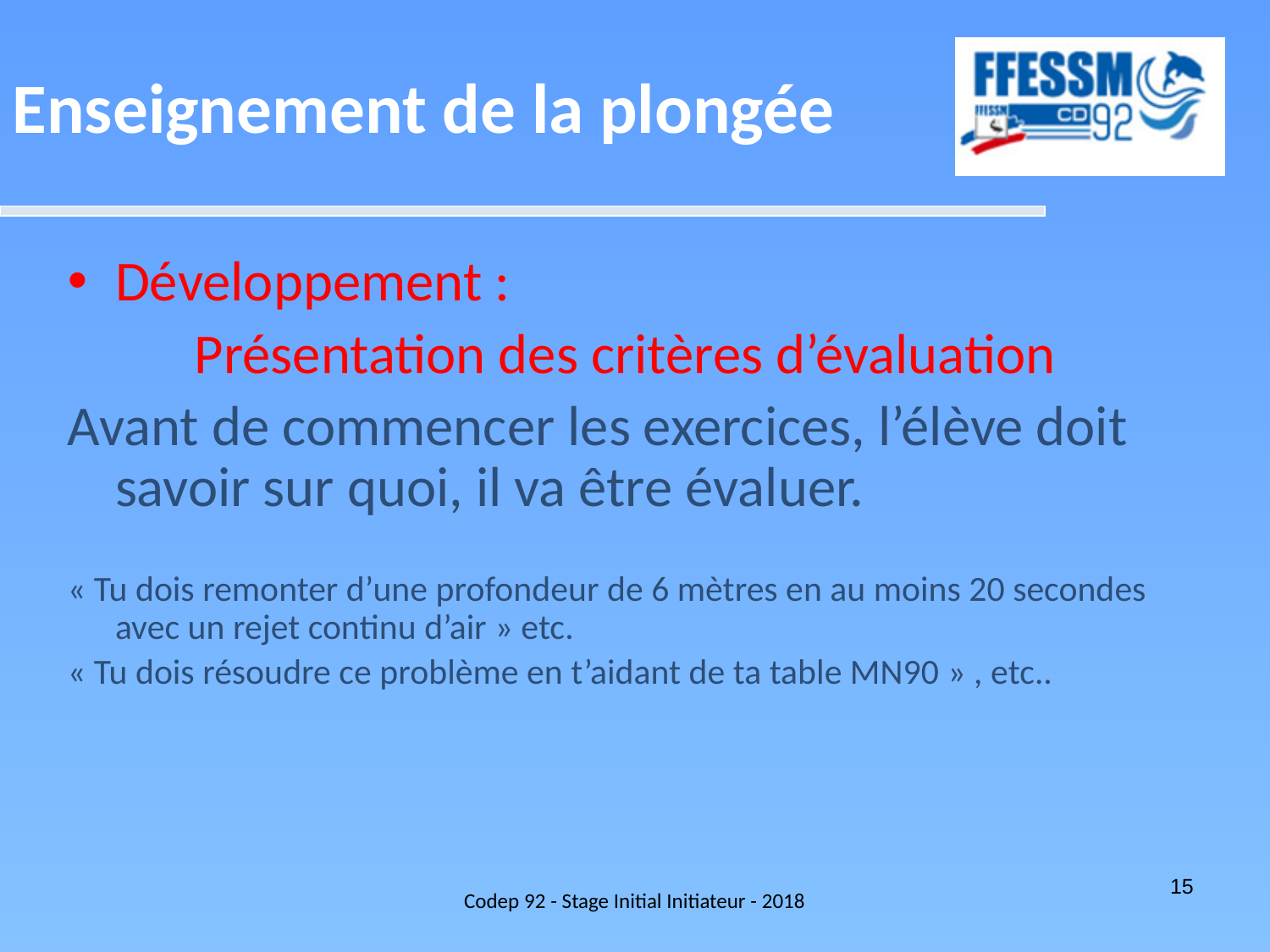

Enseignement de la plongée
Développement :
          Présentation des critères d’évaluation
Avant de commencer les exercices, l’élève doit savoir sur quoi, il va être évaluer.

« Tu dois remonter d’une profondeur de 6 mètres en au moins 20 secondes avec un rejet continu d’air » etc.
« Tu dois résoudre ce problème en t’aidant de ta table MN90 » , etc..

Codep 92 - Stage Initial Initiateur - 2018
15